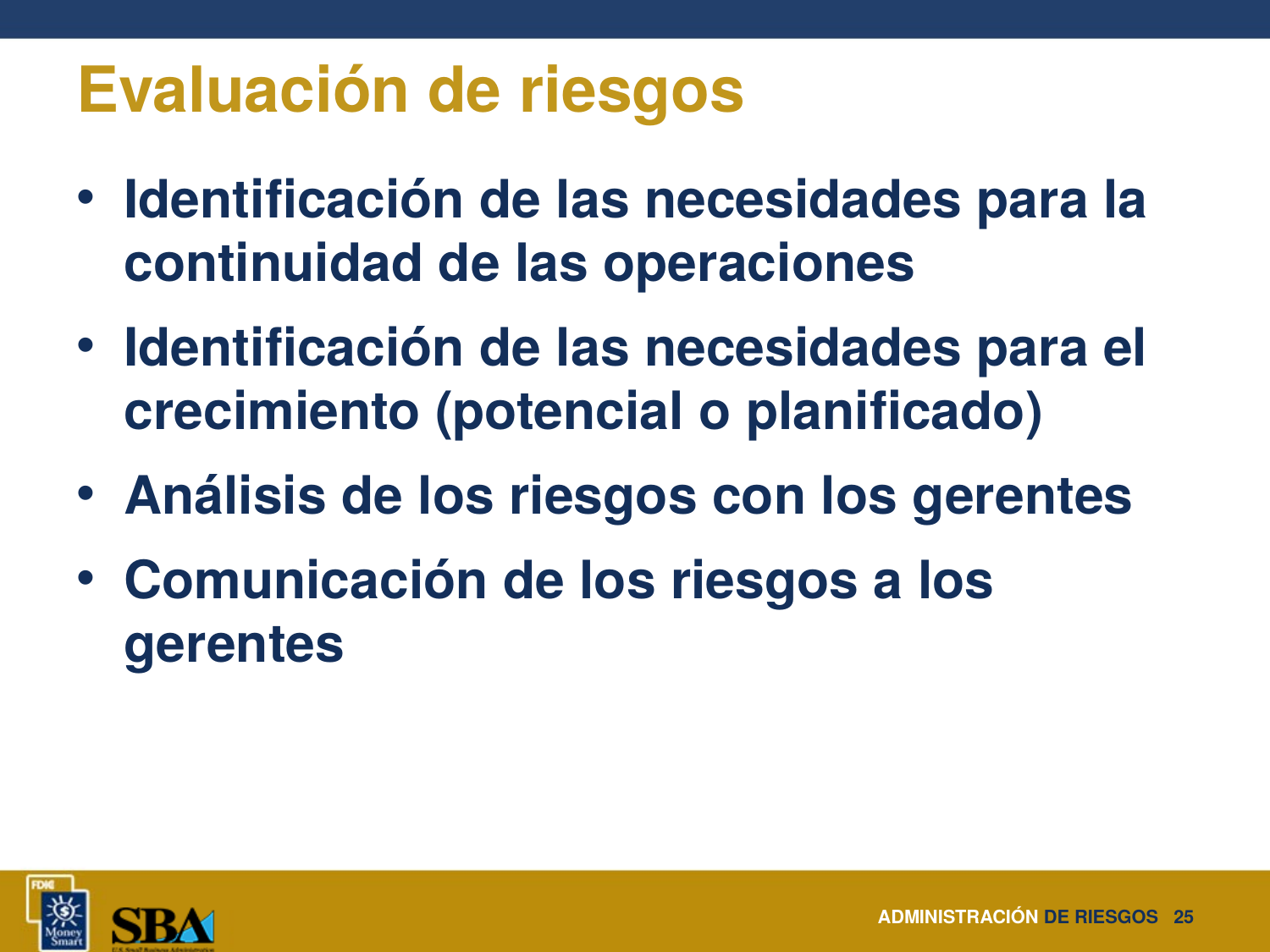

# Evaluación de riesgos
Identificación de las necesidades para la continuidad de las operaciones
Identificación de las necesidades para el crecimiento (potencial o planificado)
Análisis de los riesgos con los gerentes
Comunicación de los riesgos a los gerentes